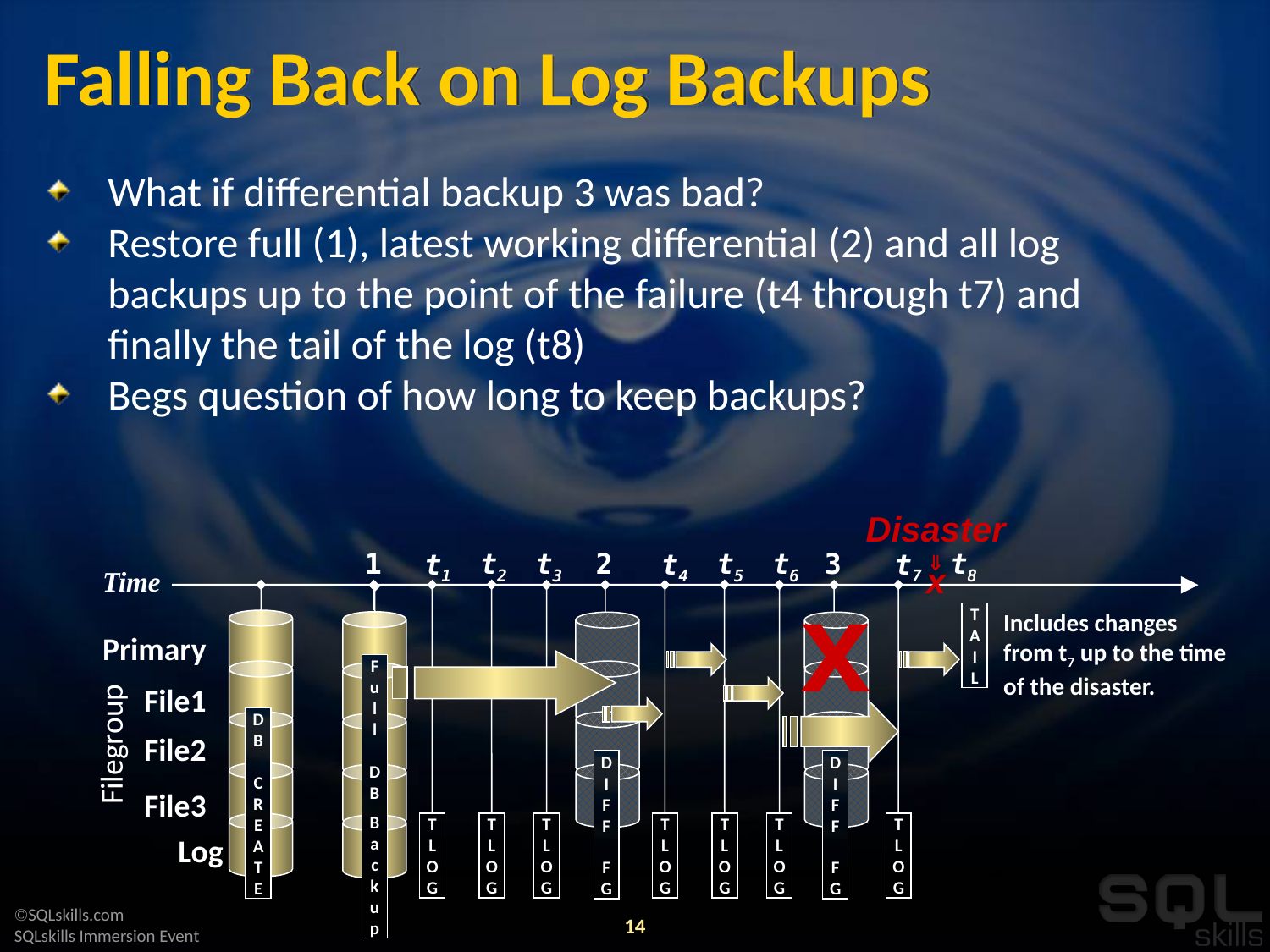

# Falling Back on Log Backups
What if differential backup 3 was bad?
Restore full (1), latest working differential (2) and all log backups up to the point of the failure (t4 through t7) and finally the tail of the log (t8)
Begs question of how long to keep backups?

Disaster
⇓
1
t2
t3
2
t5
t6
3
t8
t1
t4
t7
x
Time
x

T
A
I
L
Includes changes from t7 up to the time of the disaster.

Primary

F
u
l
l
D
B
B
a
c
k
u
p

Filegroup
File1

D
B
C
R
E
A
T
E

File2
D
I
F
F
F
G
D
I
F
F
F
G

File3
T
L
O
G
T
L
O
G

T
L
O
G
T
L
O
G
T
L
O
G
T
L
O
G
T
L
O
G

Log
14